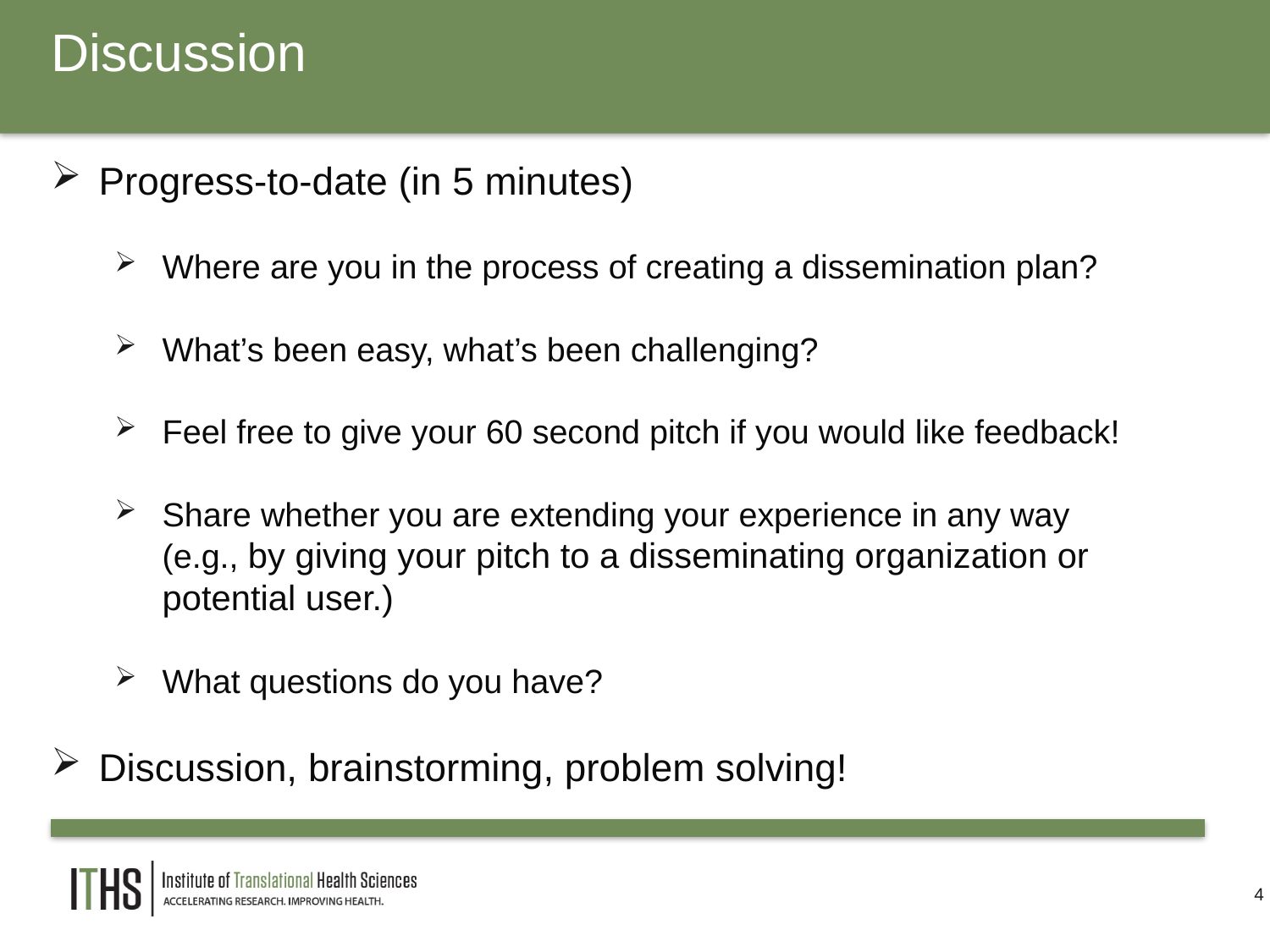

# Discussion
Progress-to-date (in 5 minutes)
Where are you in the process of creating a dissemination plan?
What’s been easy, what’s been challenging?
Feel free to give your 60 second pitch if you would like feedback!
Share whether you are extending your experience in any way (e.g., by giving your pitch to a disseminating organization or potential user.)
What questions do you have?
Discussion, brainstorming, problem solving!